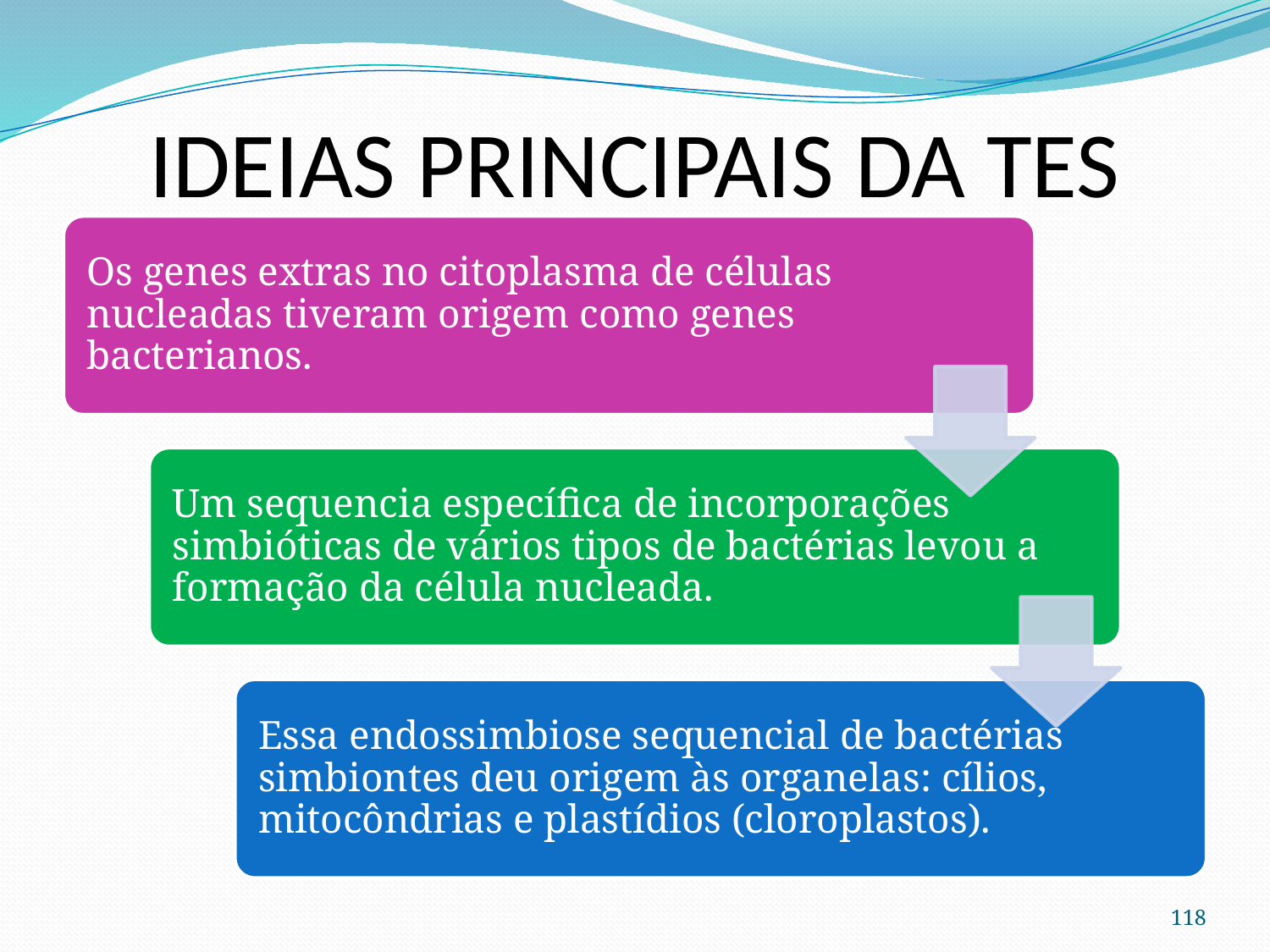

# IDEIAS PRINCIPAIS DA TES
Os genes extras no citoplasma de células nucleadas tiveram origem como genes bacterianos.
Um sequencia específica de incorporações simbióticas de vários tipos de bactérias levou a formação da célula nucleada.
Essa endossimbiose sequencial de bactérias simbiontes deu origem às organelas: cílios, mitocôndrias e plastídios (cloroplastos).

118